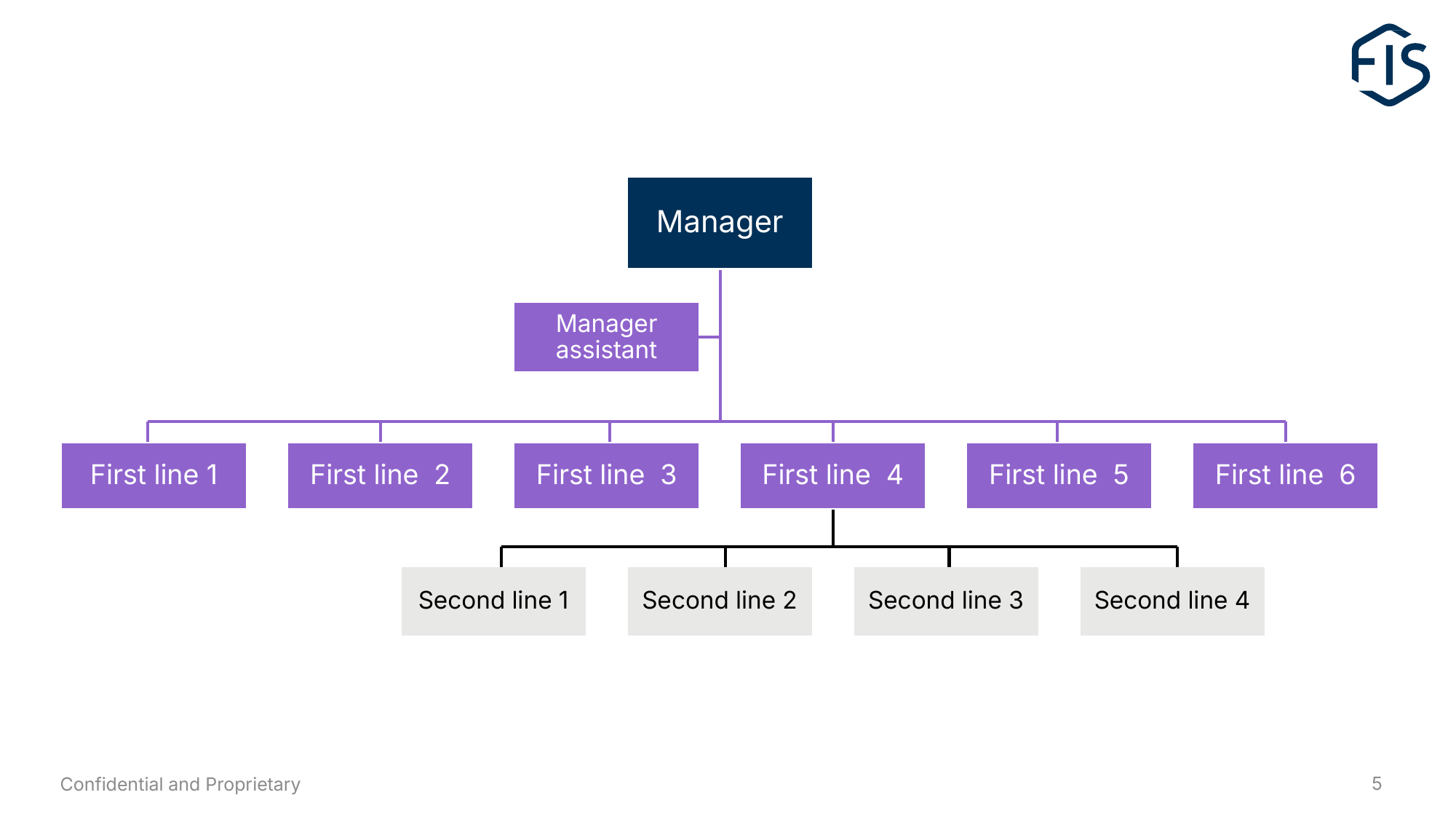

#
Manager
Manager assistant
First line 1
First line  2
First line  3
First line  4
First line  5
First line  6
Second line 1
Second line 2
Second line 3
Second line 4
5
Confidential and Proprietary